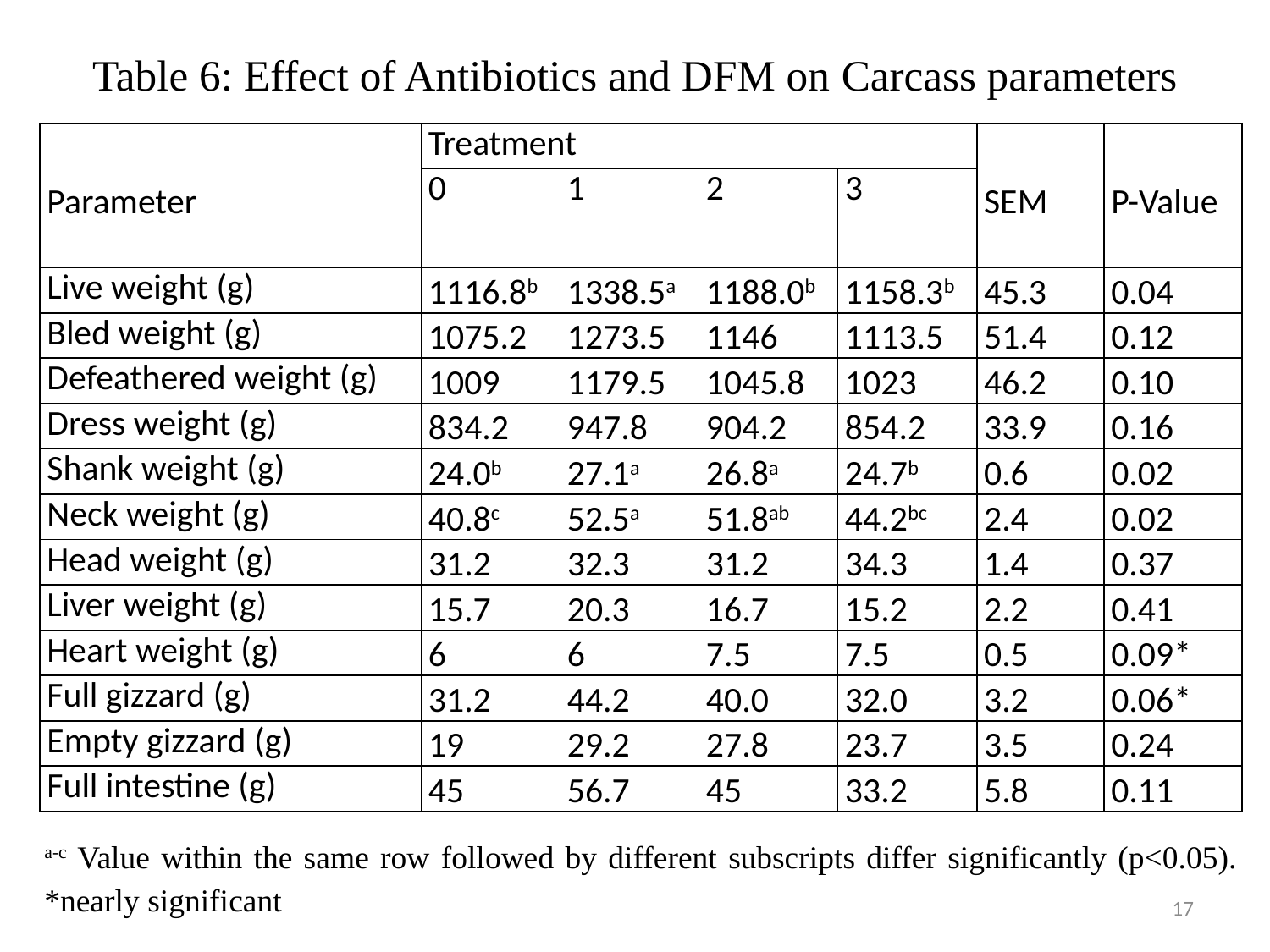

# Table 6: Effect of Antibiotics and DFM on Carcass parameters
| Parameter | Treatment |  |  |  | SEM | P-Value |
| --- | --- | --- | --- | --- | --- | --- |
|  | 0 | 1 | 2 | 3 |  |  |
| Live weight (g) | 1116.8b | 1338.5a | 1188.0b | 1158.3b | 45.3 | 0.04 |
| Bled weight (g) | 1075.2 | 1273.5 | 1146 | 1113.5 | 51.4 | 0.12 |
| Defeathered weight (g) | 1009 | 1179.5 | 1045.8 | 1023 | 46.2 | 0.10 |
| Dress weight (g) | 834.2 | 947.8 | 904.2 | 854.2 | 33.9 | 0.16 |
| Shank weight (g) | 24.0b | 27.1a | 26.8a | 24.7b | 0.6 | 0.02 |
| Neck weight (g) | 40.8c | 52.5a | 51.8ab | 44.2bc | 2.4 | 0.02 |
| Head weight (g) | 31.2 | 32.3 | 31.2 | 34.3 | 1.4 | 0.37 |
| Liver weight (g) | 15.7 | 20.3 | 16.7 | 15.2 | 2.2 | 0.41 |
| Heart weight (g) | 6 | 6 | 7.5 | 7.5 | 0.5 | 0.09\* |
| Full gizzard (g) | 31.2 | 44.2 | 40.0 | 32.0 | 3.2 | 0.06\* |
| Empty gizzard (g) | 19 | 29.2 | 27.8 | 23.7 | 3.5 | 0.24 |
| Full intestine (g) | 45 | 56.7 | 45 | 33.2 | 5.8 | 0.11 |
a-c Value within the same row followed by different subscripts differ significantly (p<0.05). *nearly significant
17